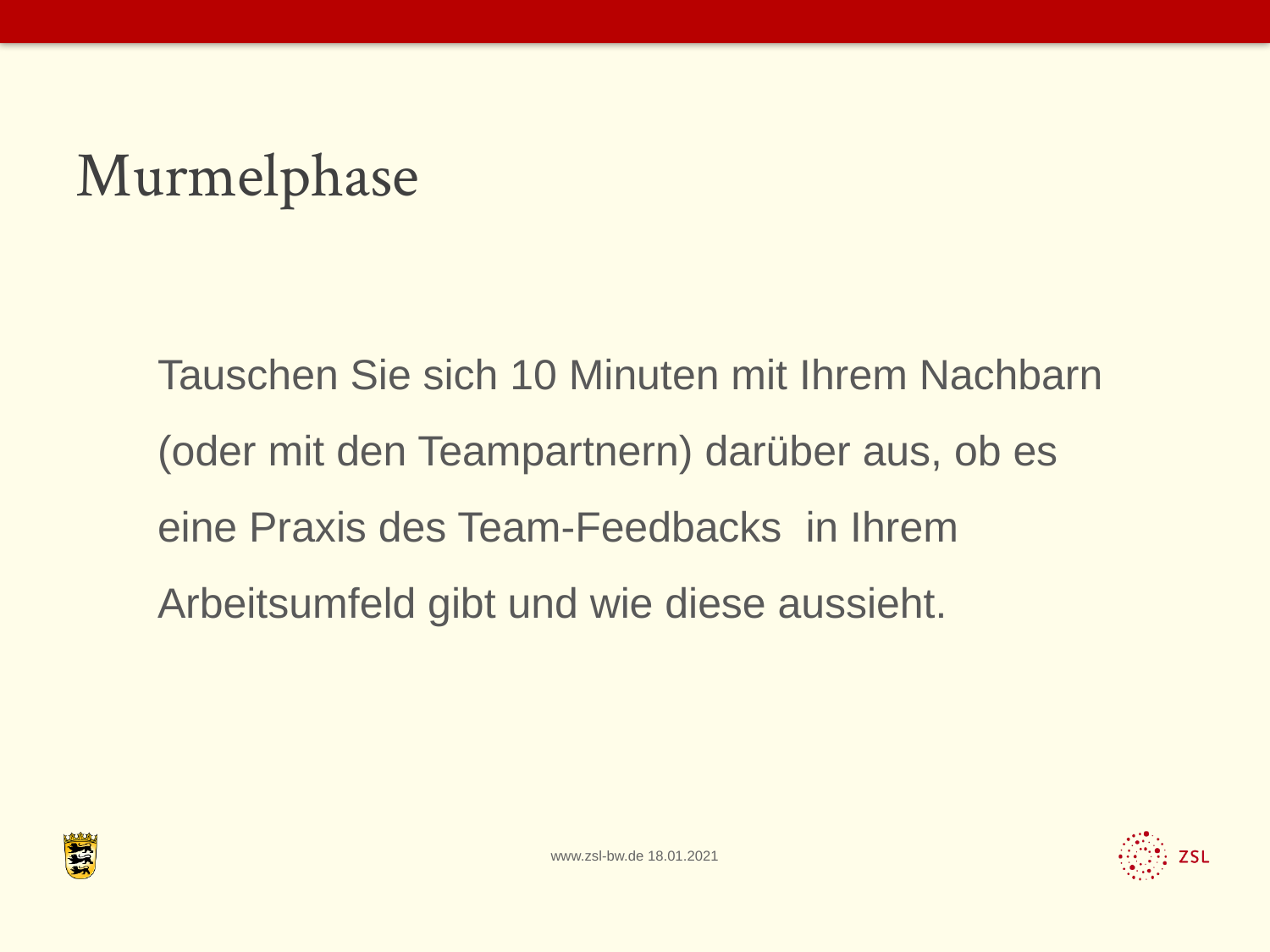

# Murmelphase
Tauschen Sie sich 10 Minuten mit Ihrem Nachbarn (oder mit den Teampartnern) darüber aus, ob es eine Praxis des Team-Feedbacks  in Ihrem Arbeitsumfeld gibt und wie diese aussieht.